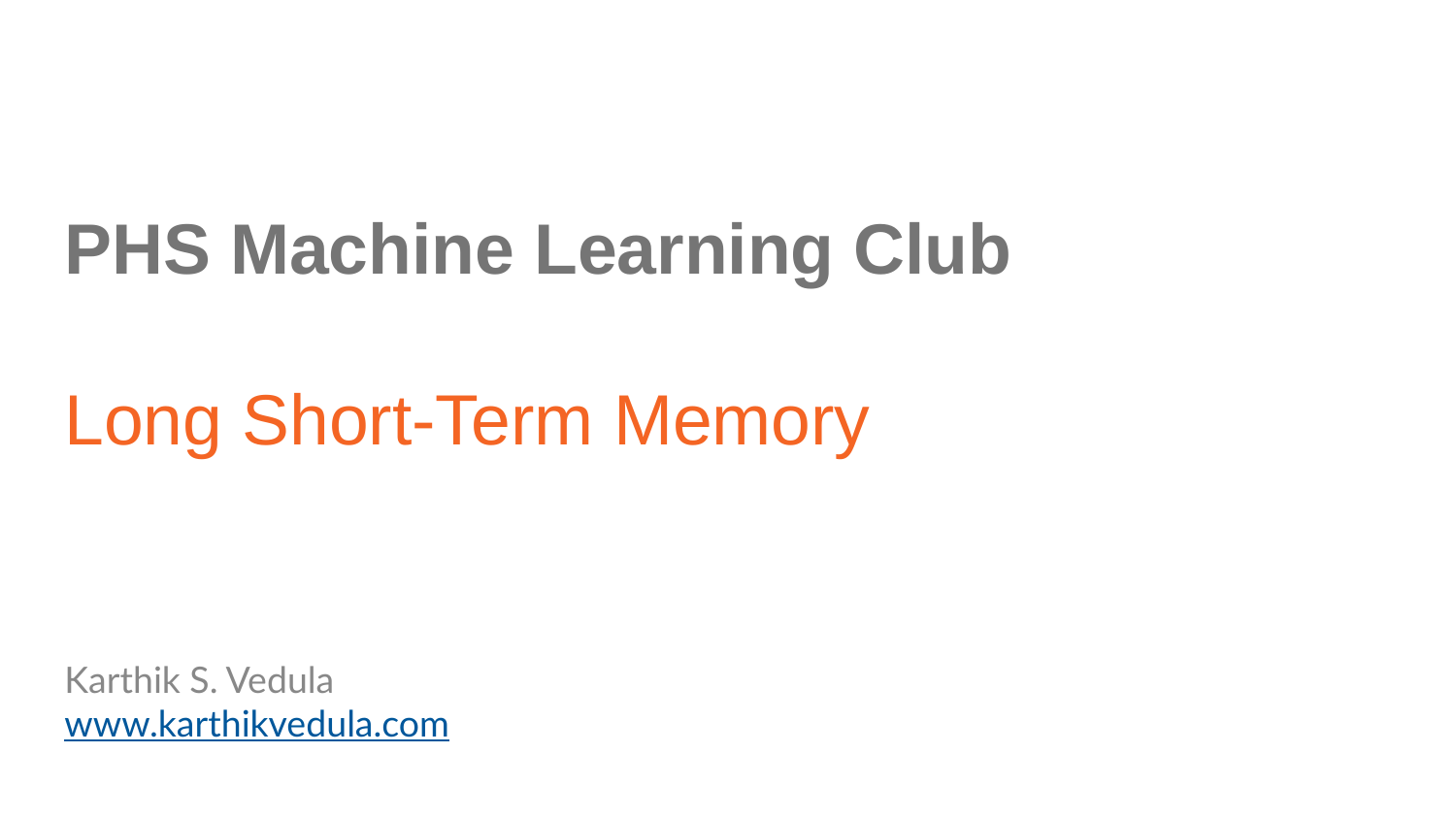

# PHS Machine Learning Club

Long Short-Term Memory
Karthik S. Vedula
www.karthikvedula.com